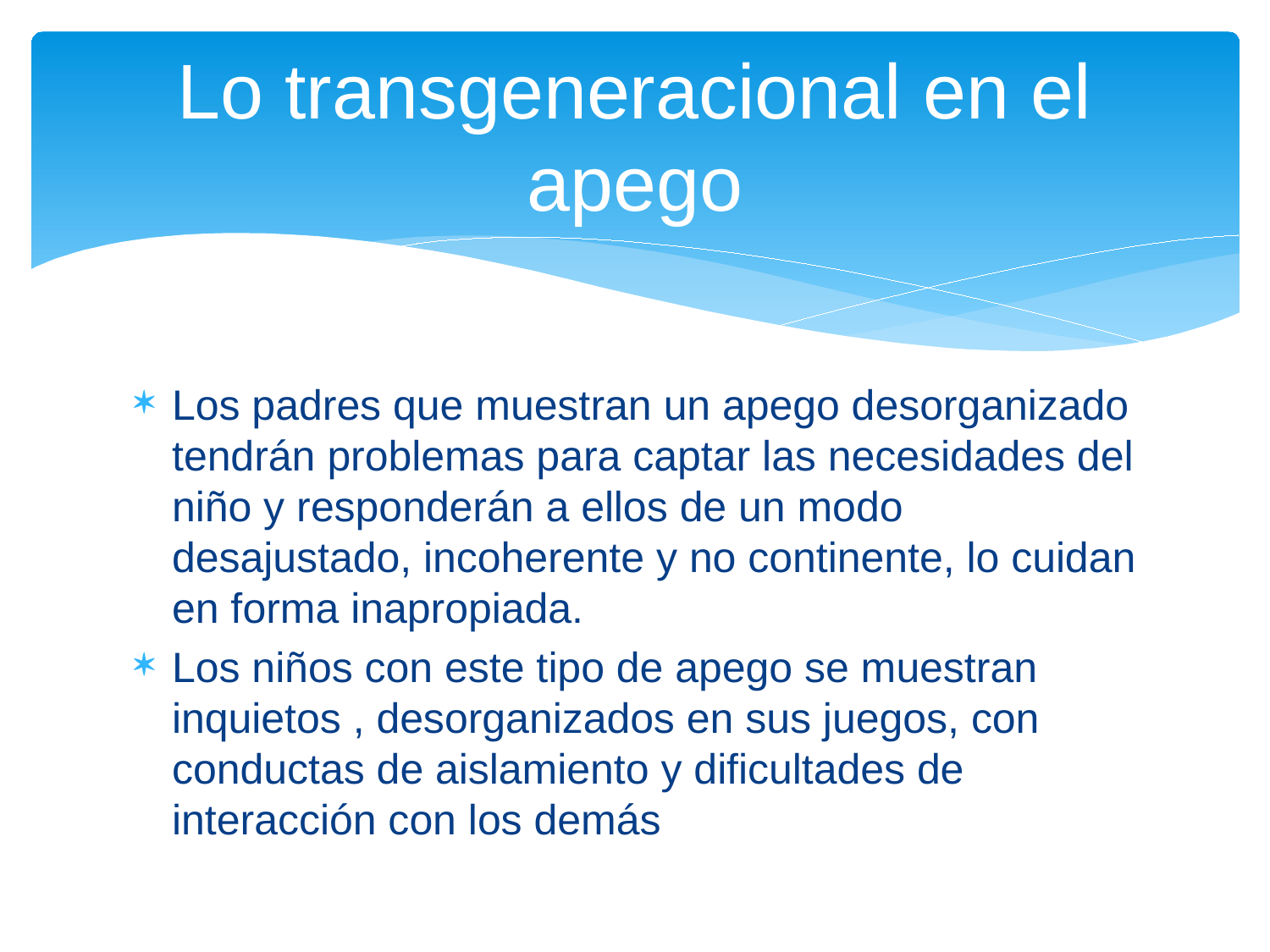

# Lo transgeneracional en el apego
Los padres que muestran un apego desorganizado tendrán problemas para captar las necesidades del niño y responderán a ellos de un modo desajustado, incoherente y no continente, lo cuidan en forma inapropiada.
Los niños con este tipo de apego se muestran inquietos , desorganizados en sus juegos, con conductas de aislamiento y dificultades de interacción con los demás